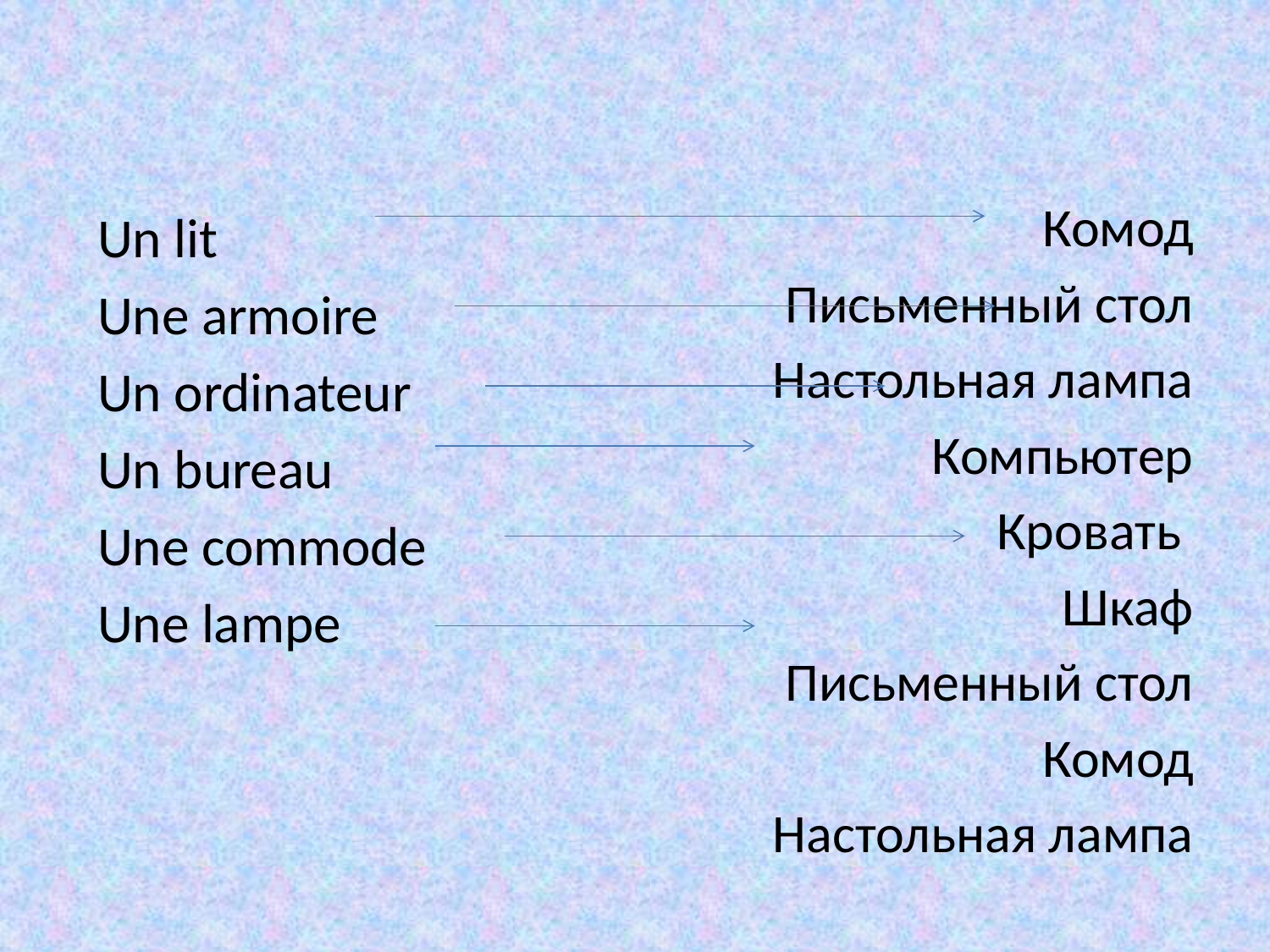

Комод
Письменный стол
Настольная лампа
Компьютер
Кровать
Шкаф
Письменный стол
Комод
Настольная лампа

Un lit
Une armoire
Un ordinateur
Un bureau
Une commode
Une lampe